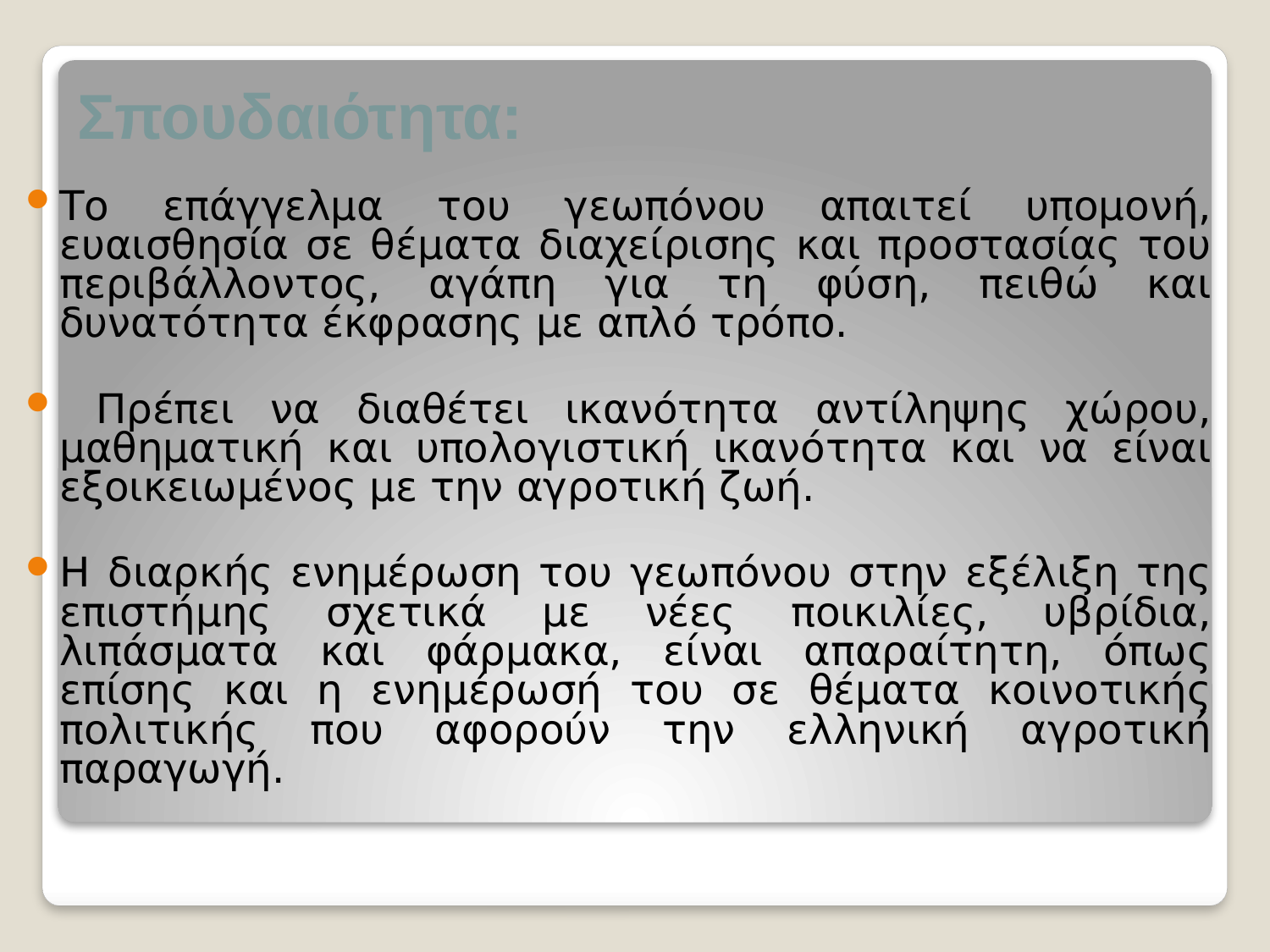

# Σπουδαιότητα:
Το επάγγελμα του γεωπόνου απαιτεί υπομονή, ευαισθησία σε θέματα διαχείρισης και προστασίας του περιβάλλοντος, αγάπη για τη φύση, πειθώ και δυνατότητα έκφρασης με απλό τρόπο.

 Πρέπει να διαθέτει ικανότητα αντίληψης χώρου, μαθηματική και υπολογιστική ικανότητα και να είναι εξοικειωμένος με την αγροτική ζωή.

Η διαρκής ενημέρωση του γεωπόνου στην εξέλιξη της επιστήμης σχετικά με νέες ποικιλίες, υβρίδια, λιπάσματα και φάρμακα, είναι απαραίτητη, όπως επίσης και η ενημέρωσή του σε θέματα κοινοτικής πολιτικής που αφορούν την ελληνική αγροτική παραγωγή.